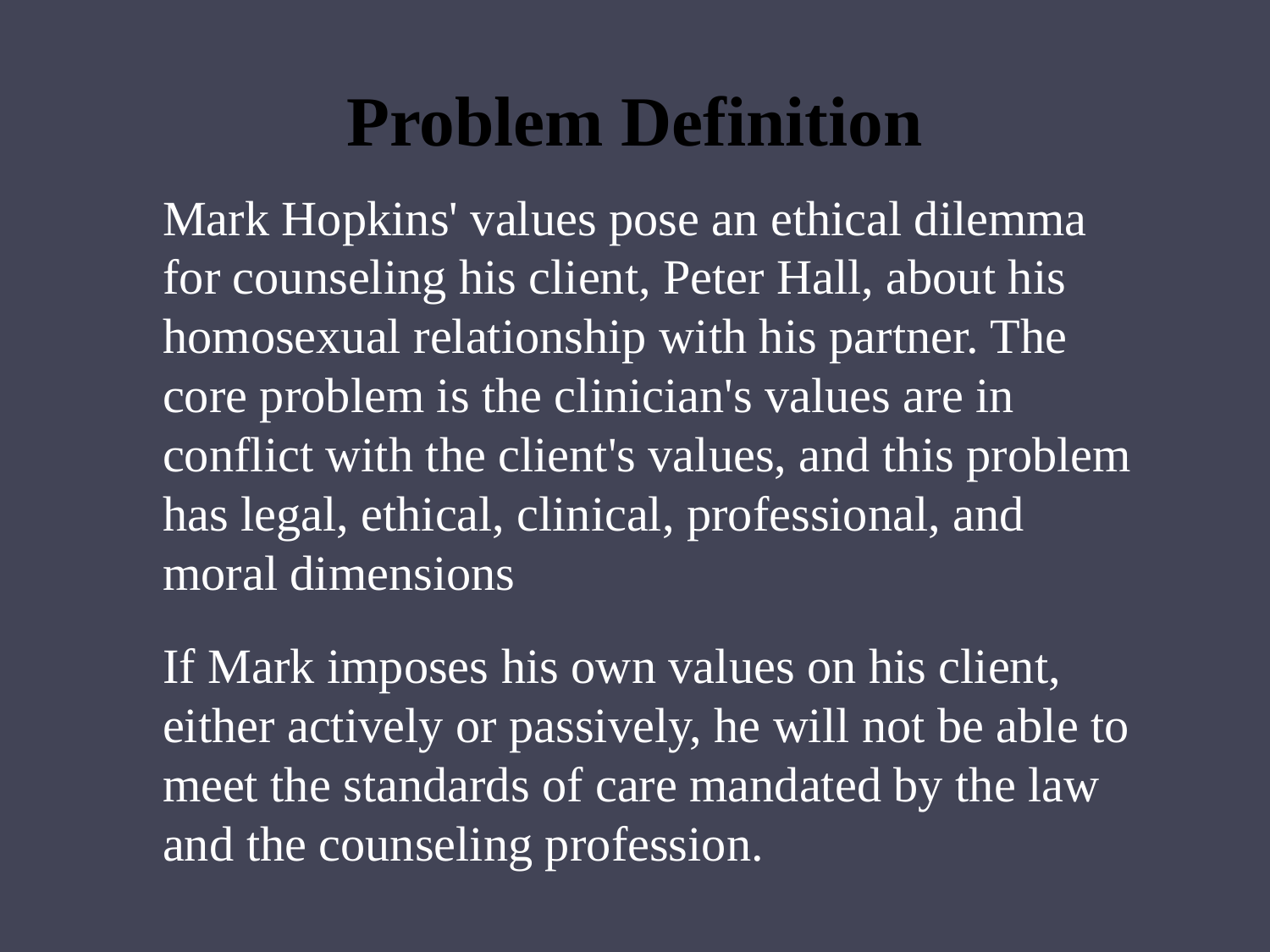

# Problem Definition
	Mark Hopkins' values pose an ethical dilemma for counseling his client, Peter Hall, about his homosexual relationship with his partner. The core problem is the clinician's values are in conflict with the client's values, and this problem has legal, ethical, clinical, professional, and moral dimensions

 	If Mark imposes his own values on his client, either actively or passively, he will not be able to meet the standards of care mandated by the law and the counseling profession.